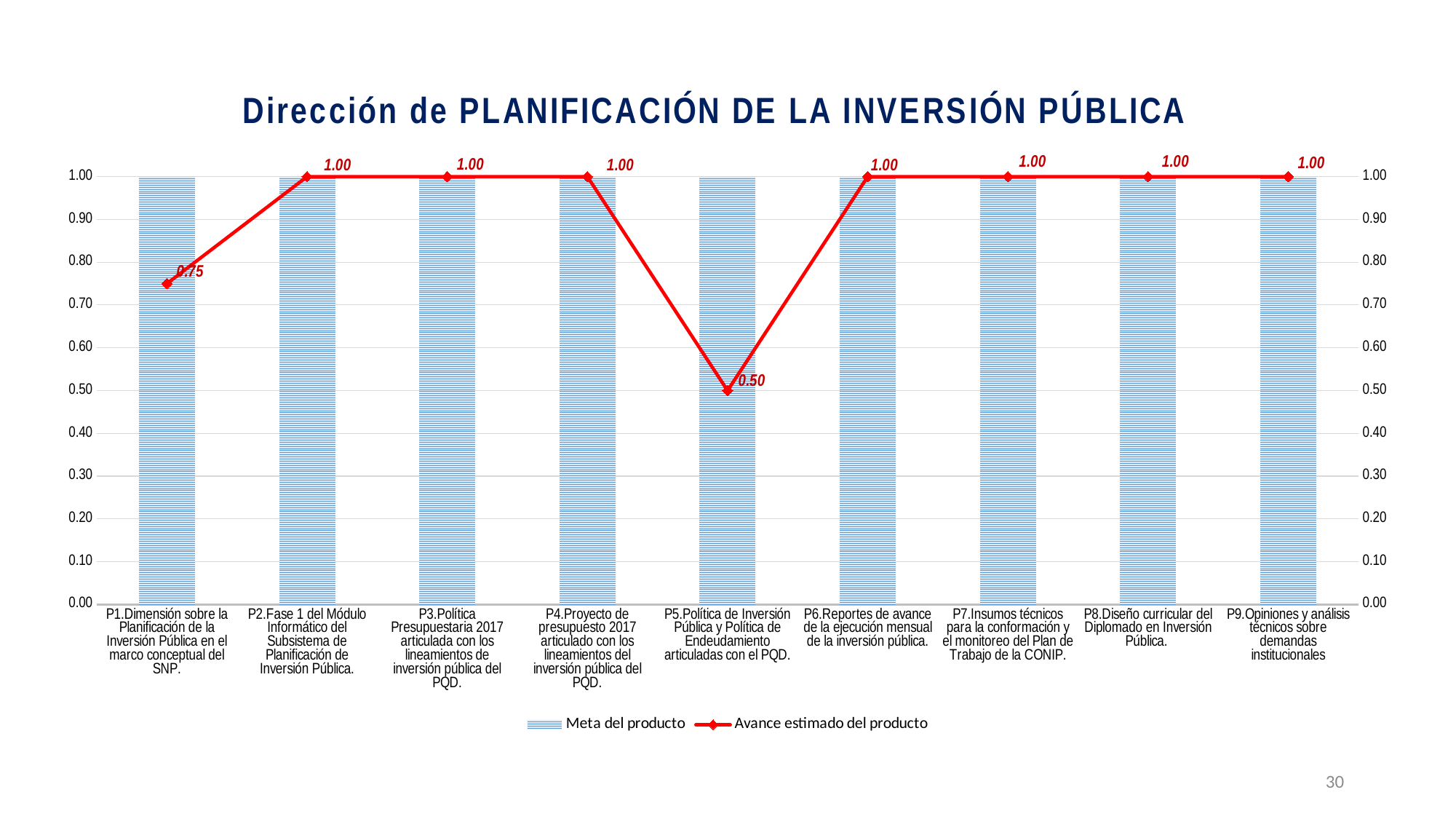

### Chart: Dirección de PLANIFICACIÓN DE LA INVERSIÓN PÚBLICA

| Category |  |  |
|---|---|---|
| P1.Dimensión sobre la Planificación de la Inversión Pública en el marco conceptual del SNP. | 1.0 | 0.75 |
| P2.Fase 1 del Módulo Informático del Subsistema de Planificación de Inversión Pública. | 1.0 | 1.0 |
| P3.Política Presupuestaria 2017 articulada con los lineamientos de inversión pública del PQD. | 1.0 | 1.0 |
| P4.Proyecto de presupuesto 2017 articulado con los lineamientos del inversión pública del PQD. | 1.0 | 1.0 |
| P5.Política de Inversión Pública y Política de Endeudamiento articuladas con el PQD. | 1.0 | 0.5 |
| P6.Reportes de avance de la ejecución mensual de la inversión pública. | 1.0 | 1.0 |
| P7.Insumos técnicos para la conformación y el monitoreo del Plan de Trabajo de la CONIP. | 1.0 | 1.0 |
| P8.Diseño curricular del Diplomado en Inversión Pública.  | 1.0 | 1.0 |
| P9.Opiniones y análisis técnicos sobre demandas institucionales | 1.0 | 1.0 |
30